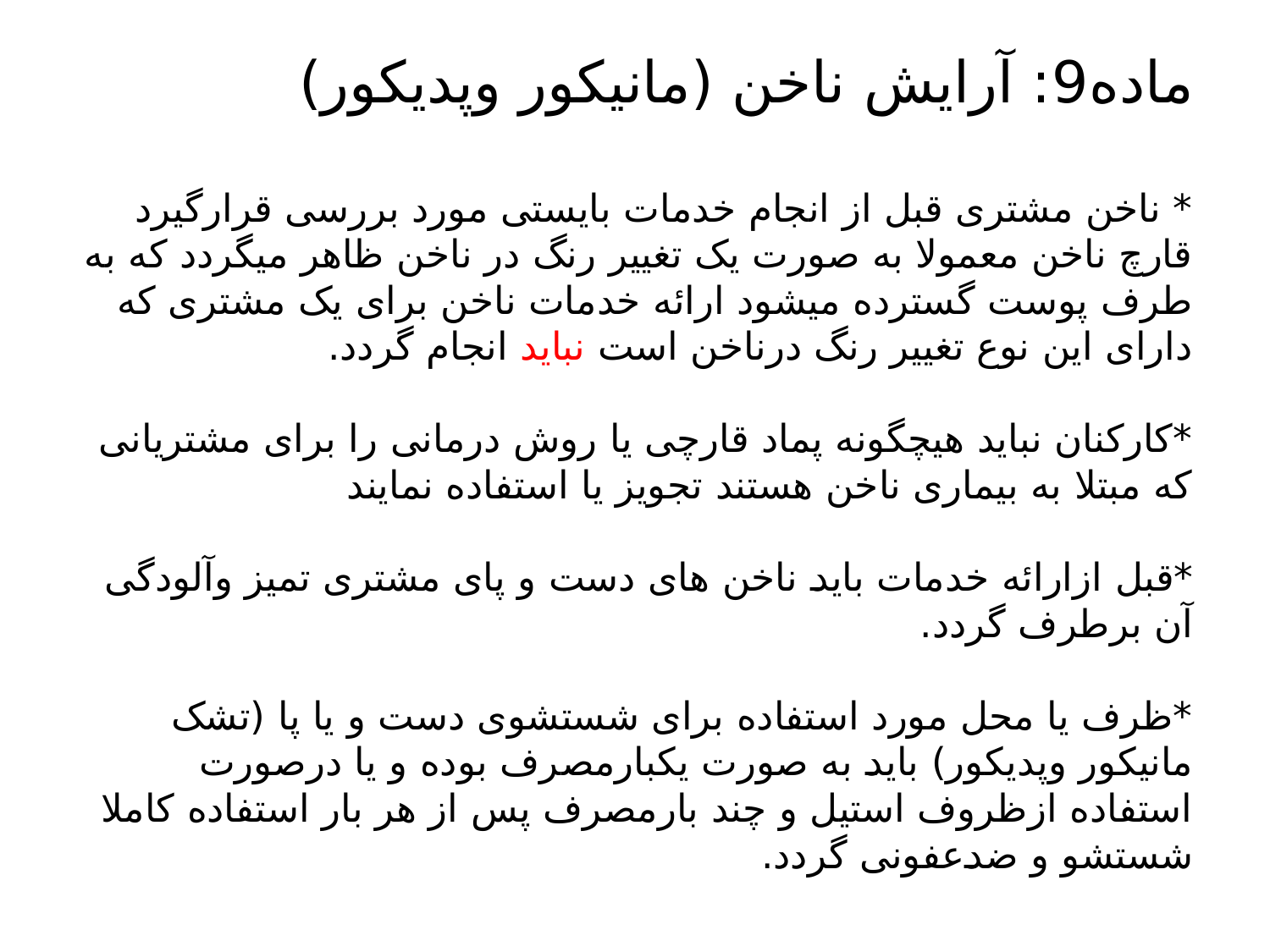

# ماده9: آرایش ناخن (مانیکور وپدیکور) * ناخن مشتری قبل از انجام خدمات بایستی مورد بررسی قرارگیرد قارچ ناخن معمولا به صورت یک تغییر رنگ در ناخن ظاهر میگردد که به طرف پوست گسترده میشود ارائه خدمات ناخن برای یک مشتری که دارای این نوع تغییر رنگ درناخن است نباید انجام گردد. *کارکنان نباید هیچگونه پماد قارچی یا روش درمانی را برای مشتریانی که مبتلا به بیماری ناخن هستند تجویز یا استفاده نمایند *قبل ازارائه خدمات باید ناخن های دست و پای مشتری تمیز وآلودگی آن برطرف گردد. *ظرف یا محل مورد استفاده برای شستشوی دست و یا پا (تشک مانیکور وپدیکور) باید به صورت یکبارمصرف بوده و یا درصورت استفاده ازظروف استیل و چند بارمصرف پس از هر بار استفاده کاملا شستشو و ضدعفونی گردد.